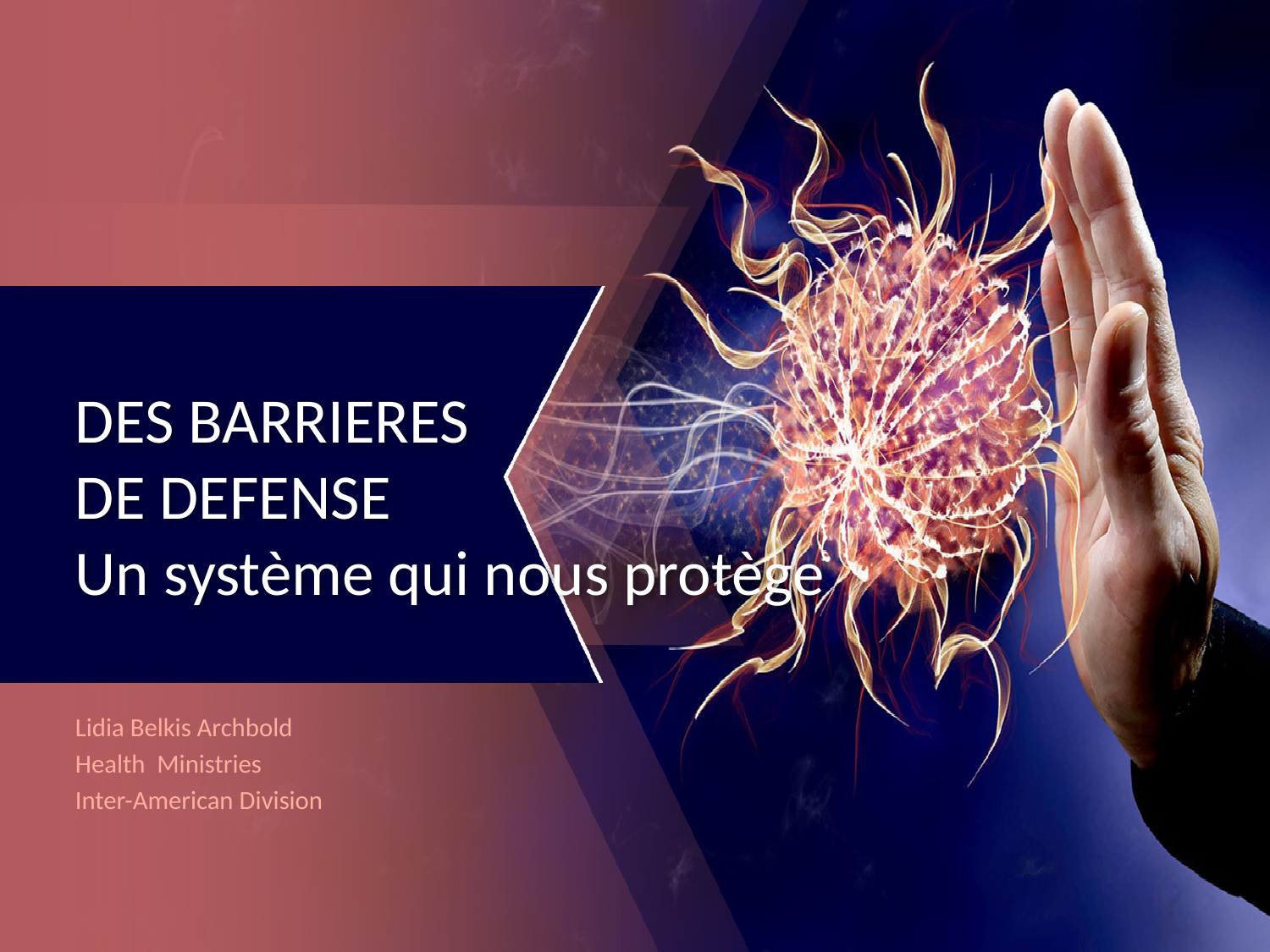

# DES BARRIERES DE DEFENSE Un système qui nous protège
Lidia Belkis Archbold
Health  Ministries
Inter-American Division